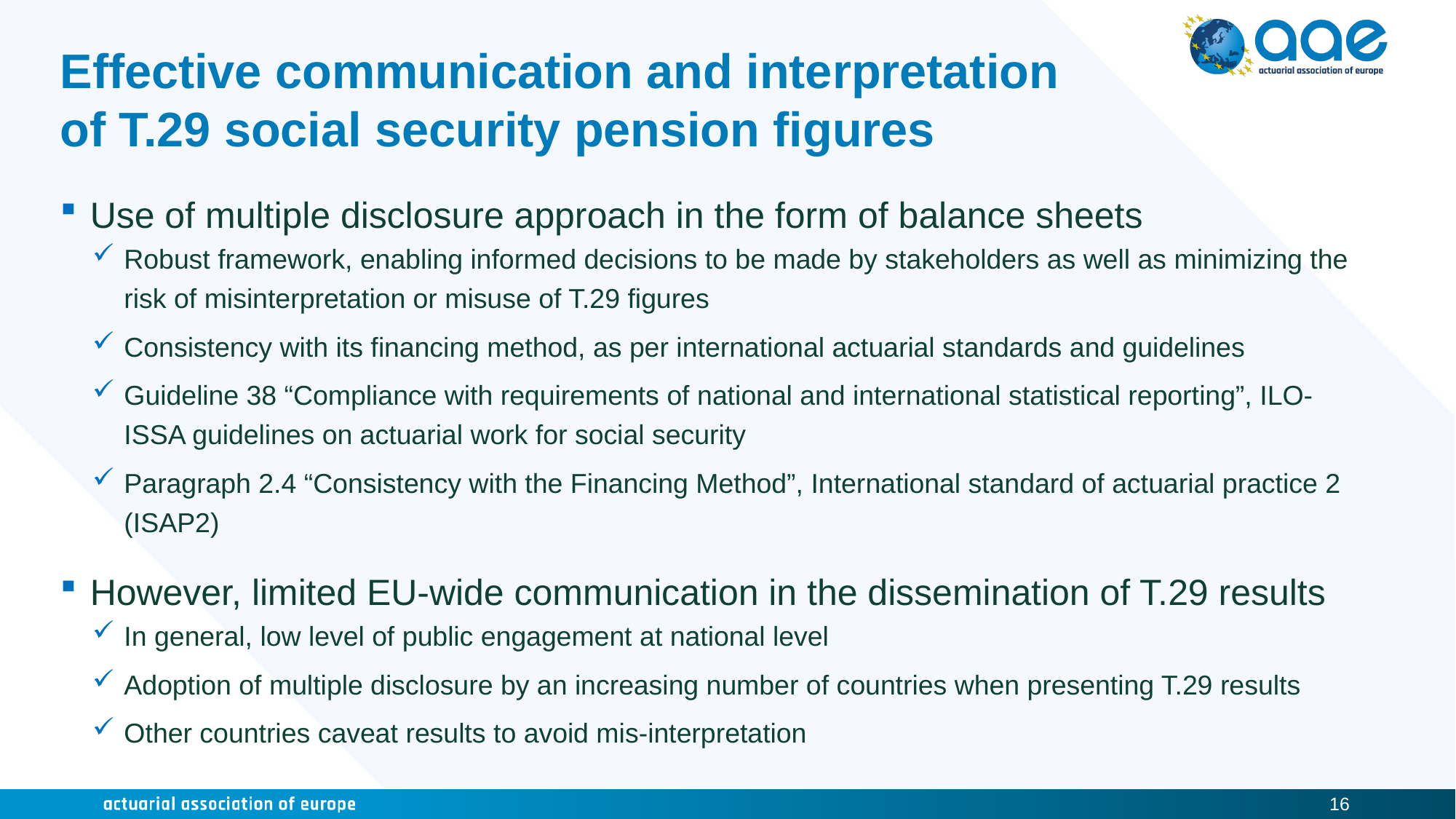

# Effective communication and interpretation of T.29 social security pension figures
Use of multiple disclosure approach in the form of balance sheets
Robust framework, enabling informed decisions to be made by stakeholders as well as minimizing the risk of misinterpretation or misuse of T.29 figures
Consistency with its financing method, as per international actuarial standards and guidelines
Guideline 38 “Compliance with requirements of national and international statistical reporting”, ILO-ISSA guidelines on actuarial work for social security
Paragraph 2.4 “Consistency with the Financing Method”, International standard of actuarial practice 2 (ISAP2)
However, limited EU-wide communication in the dissemination of T.29 results
In general, low level of public engagement at national level
Adoption of multiple disclosure by an increasing number of countries when presenting T.29 results
Other countries caveat results to avoid mis-interpretation

16